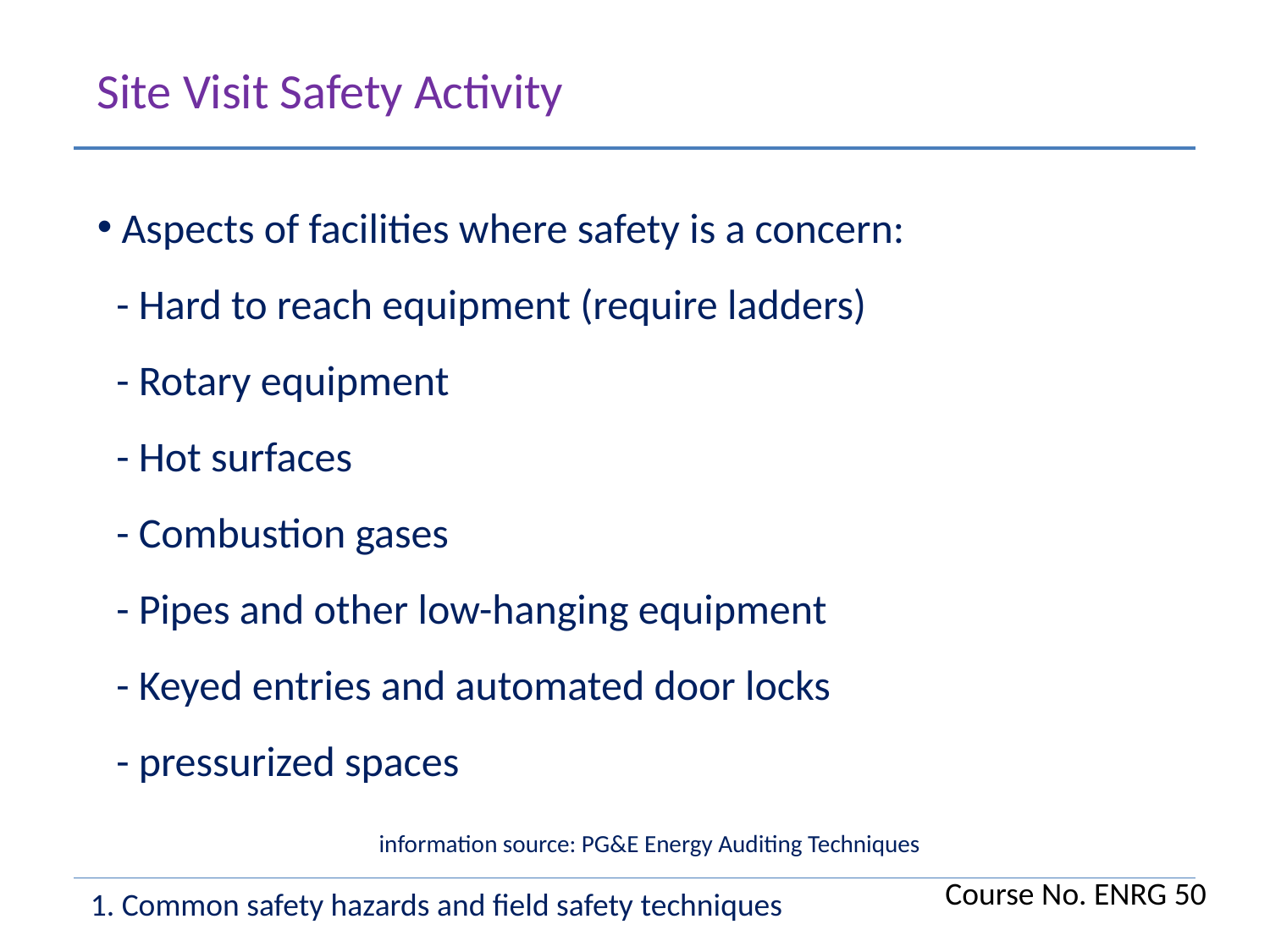

Site Visit Safety Activity
 Aspects of facilities where safety is a concern:
  - Hard to reach equipment (require ladders)
  - Rotary equipment
  - Hot surfaces
  - Combustion gases
  - Pipes and other low-hanging equipment
  - Keyed entries and automated door locks
  - pressurized spaces
                              information source: PG&E Energy Auditing Techniques
Course No. ENRG 50
1. Common safety hazards and field safety techniques